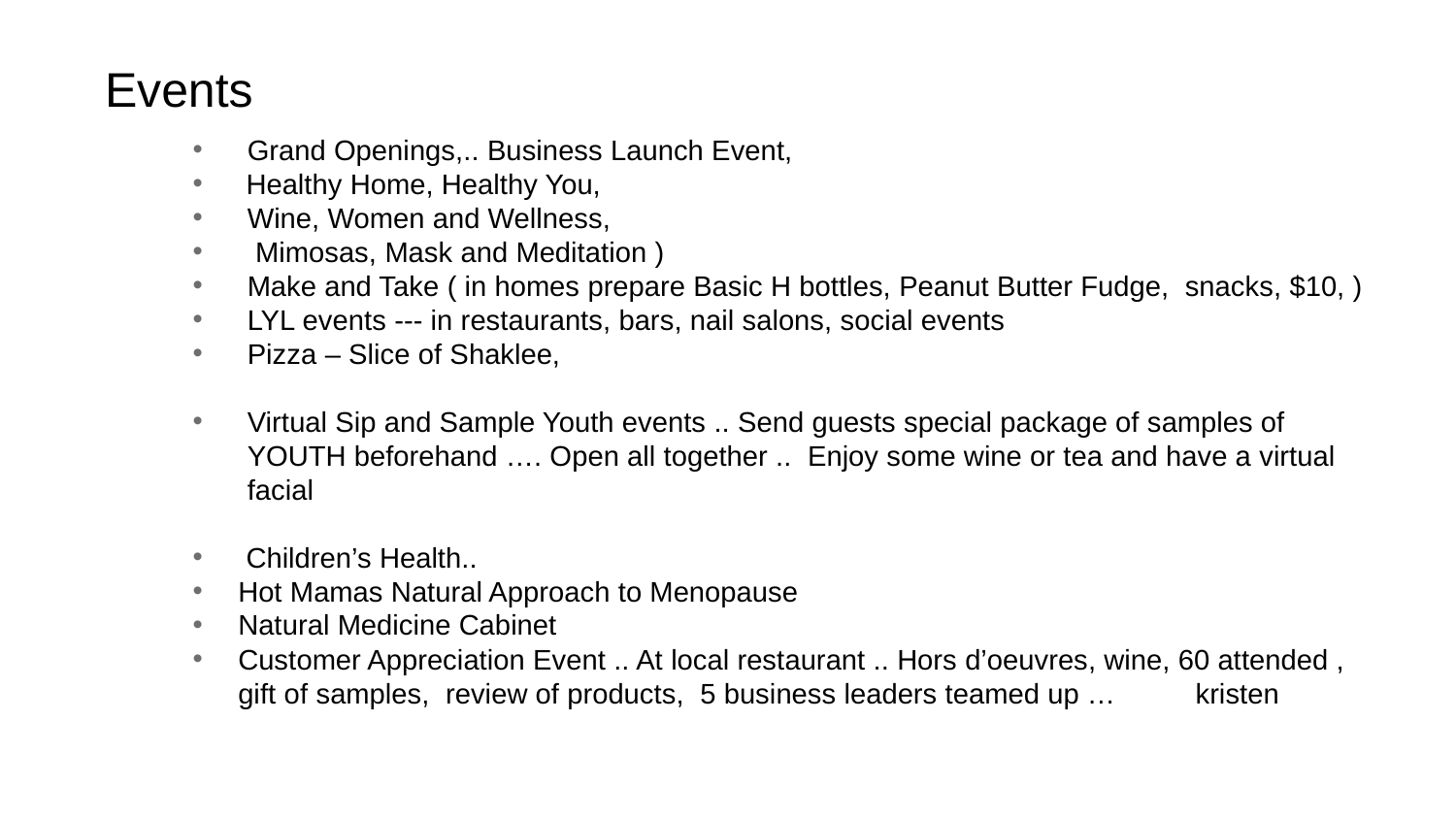

Events
Grand Openings,.. Business Launch Event,
 Healthy Home, Healthy You,
Wine, Women and Wellness,
 Mimosas, Mask and Meditation )
Make and Take ( in homes prepare Basic H bottles, Peanut Butter Fudge,  snacks, $10, )
LYL events --- in restaurants, bars, nail salons, social events
Pizza – Slice of Shaklee,

Virtual Sip and Sample Youth events .. Send guests special package of samples of YOUTH beforehand …. Open all together ..  Enjoy some wine or tea and have a virtual facial

 Children’s Health..
Hot Mamas Natural Approach to Menopause
Natural Medicine Cabinet
Customer Appreciation Event .. At local restaurant .. Hors d’oeuvres, wine, 60 attended , gift of samples,  review of products,  5 business leaders teamed up …          kristen